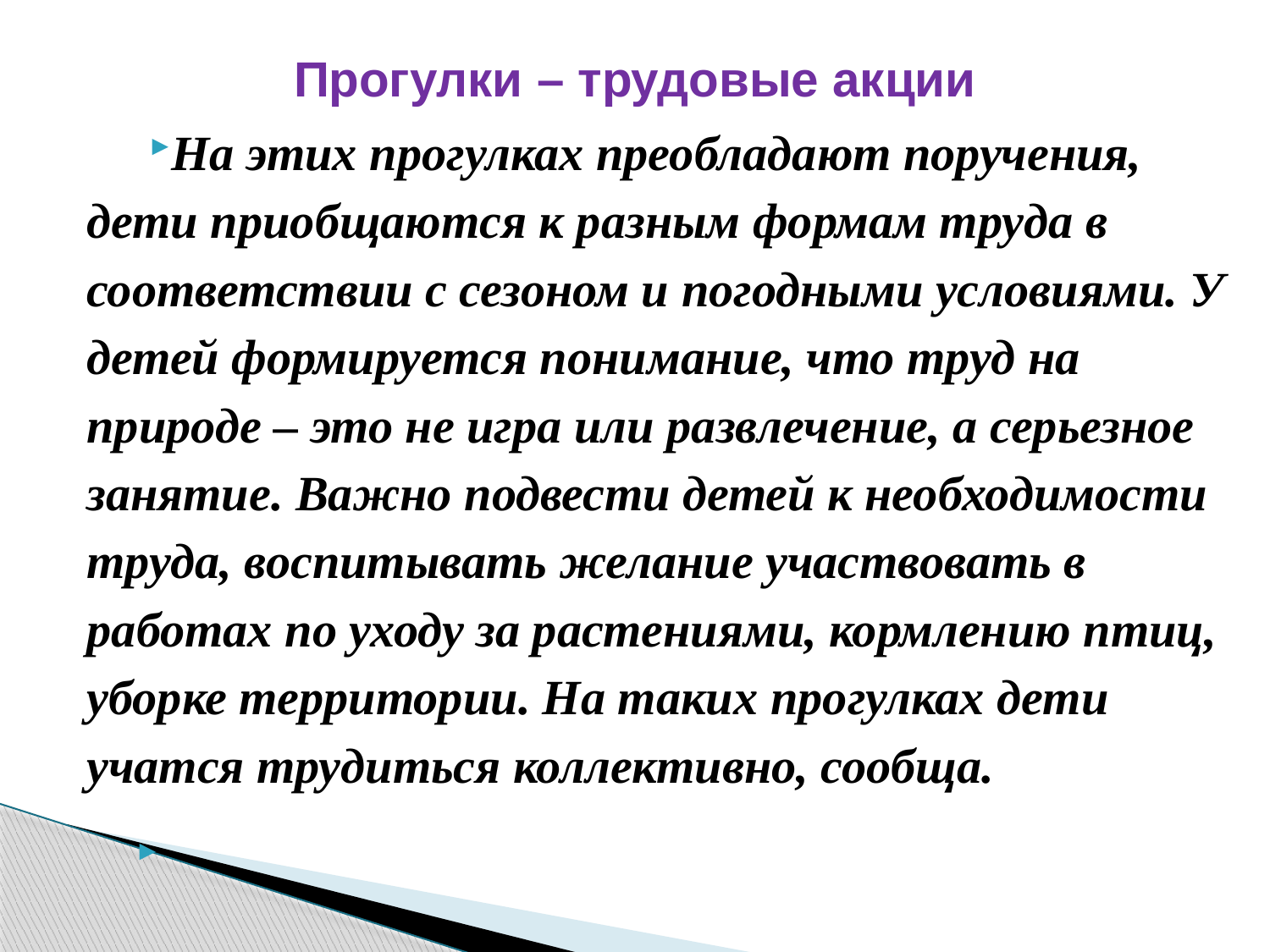

# Прогулки – трудовые акции
На этих прогулках преобладают поручения, дети приобщаются к разным формам труда в соответствии с сезоном и погодными условиями. У детей формируется понимание, что труд на природе – это не игра или развлечение, а серьезное занятие. Важно подвести детей к необходимости труда, воспитывать желание участвовать в работах по уходу за растениями, кормлению птиц, уборке территории. На таких прогулках дети учатся трудиться коллективно, сообща.